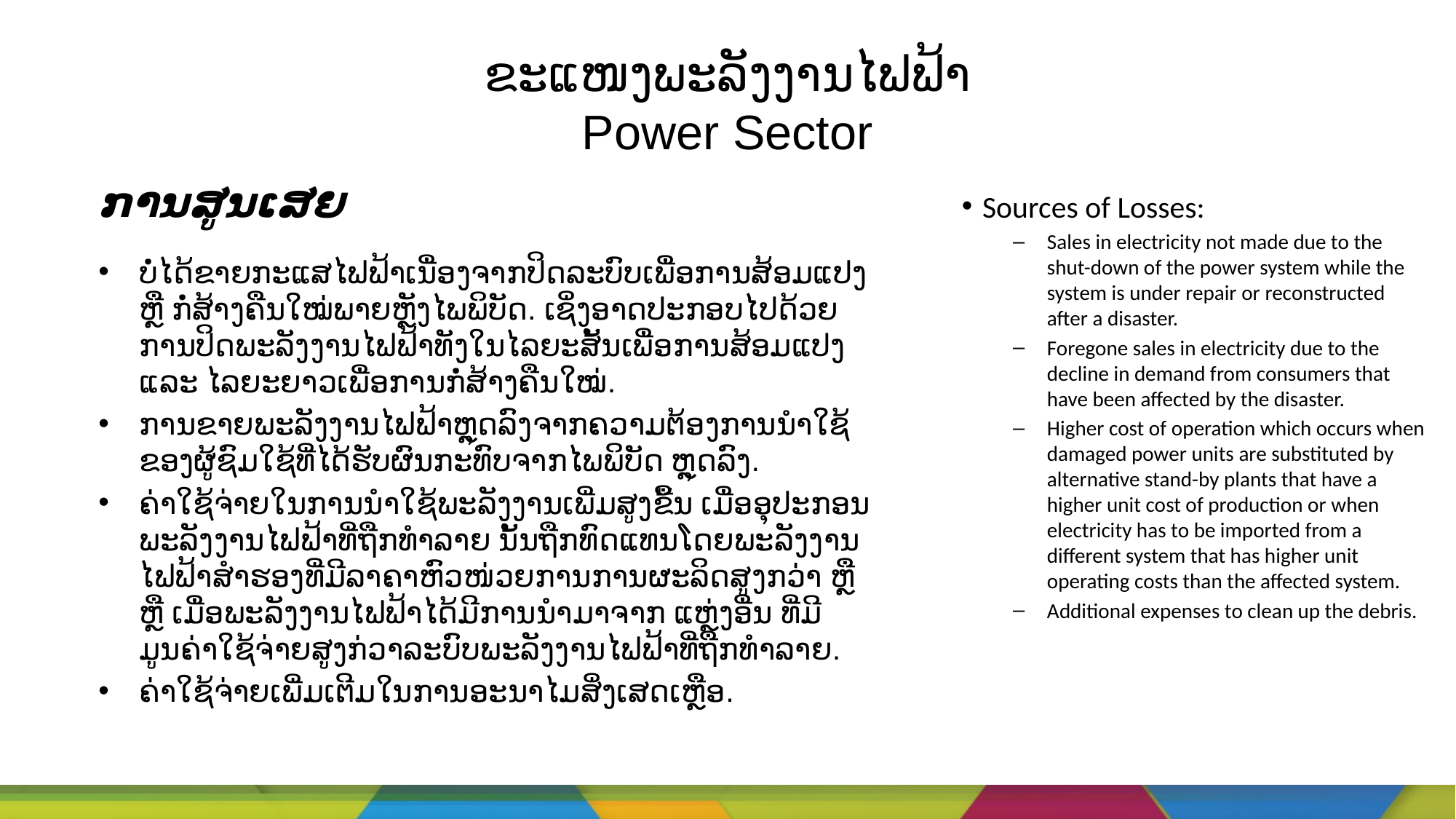

# ຂະແໜງພະລັງງານໄຟຟ້າ Power Sector
ການສູນເສຍ

ບໍ່ໄດ້ຂາຍກະແສໄຟຟ້າເນື່ອງຈາກປິດລະບົບເພື່ອການສ້ອມແປງ ຫຼື ກໍ່ສ້າງຄືນໃໝ່ພາຍຫຼັງໄພພິບັດ. ເຊິ່ງອາດປະກອບໄປດ້ວຍການປິດພະລັງງານໄຟຟ້າທັງໃນໄລຍະສັ້ນເພື່ອການສ້ອມແປງ ແລະ ໄລຍະຍາວເພື່ອການກໍ່ສ້າງຄືນໃໝ່.
ການຂາຍພະລັງງານໄຟຟ້າຫຼຸດລົງຈາກຄວາມຕ້ອງການນຳໃຊ້ຂອງຜູ້ຊົມໃຊ້ທີ່ໄດ້ຮັບຜົນກະທົບຈາກໄພພິບັດ ຫຼຸດລົງ.
ຄ່າໃຊ້ຈ່າຍໃນການນໍາໃຊ້ພະລັງງານເພີ່ມສູງຂື້ນ ເມື່ອອຸປະກອນພະລັງງານໄຟຟ້າທີ່ຖືກທຳລາຍ ນັ້ນຖືກທົດແທນໂດຍພະລັງງານໄຟຟ້າສຳຮອງທີ່ມີລາຄາຫົວໜ່ວຍການການຜະລິດສູງກວ່າ ຫຼື  ຫຼື ເມື່ອພະລັງງານໄຟຟ້າໄດ້ມີການນຳມາຈາກ ແຫຼ່ງອື່ນ ທີ່ມີມູນຄ່າໃຊ້ຈ່າຍສູງກ່ວາລະບົບພະລັງງານໄຟຟ້າທີ່ຖືກທຳລາຍ.
ຄ່າໃຊ້ຈ່າຍເພີ່ມເຕີມໃນການອະນາໄມສິ່ງເສດເຫຼືອ.

Sources of Losses:
Sales in electricity not made due to the shut-down of the power system while the system is under repair or reconstructed after a disaster.
Foregone sales in electricity due to the decline in demand from consumers that have been affected by the disaster.
Higher cost of operation which occurs when damaged power units are substituted by alternative stand-by plants that have a higher unit cost of production or when electricity has to be imported from a different system that has higher unit operating costs than the affected system.
Additional expenses to clean up the debris.